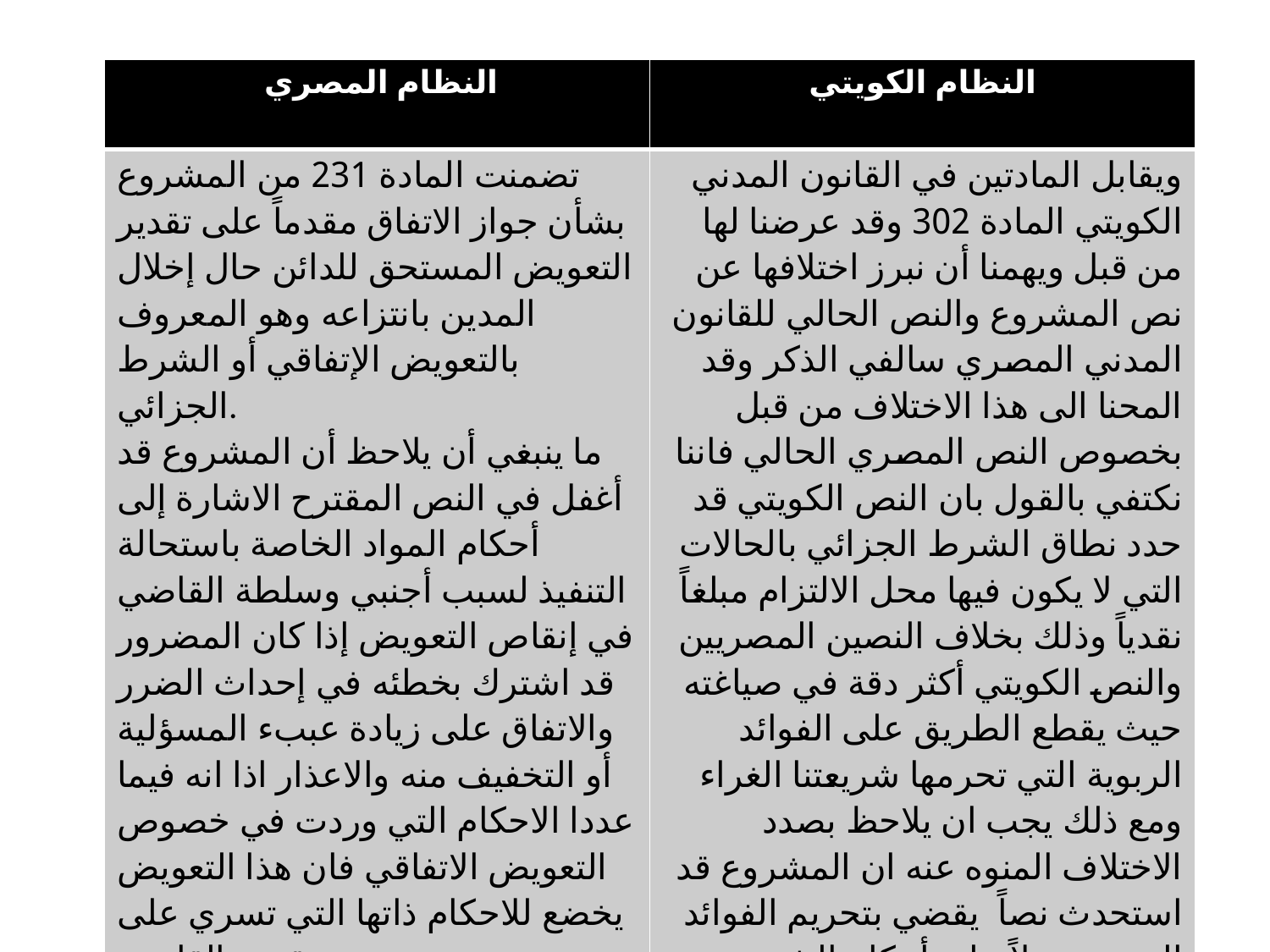

| النظام المصري | النظام الكويتي |
| --- | --- |
| تضمنت المادة 231 من المشروع بشأن جواز الاتفاق مقدماً على تقدير التعويض المستحق للدائن حال إخلال المدين بانتزاعه وهو المعروف بالتعويض الإتفاقي أو الشرط الجزائي. ما ينبغي أن يلاحظ أن المشروع قد أغفل في النص المقترح الاشارة إلى أحكام المواد الخاصة باستحالة التنفيذ لسبب أجنبي وسلطة القاضي في إنقاص التعويض إذا كان المضرور قد اشترك بخطئه في إحداث الضرر والاتفاق على زيادة عببء المسؤلية أو التخفيف منه والاعذار اذا انه فيما عددا الاحكام التي وردت في خصوص التعويض الاتفاقي فان هذا التعويض يخضع للاحكام ذاتها التي تسري على تعويض يقدره القاضي. | ويقابل المادتين في القانون المدني الكويتي المادة 302 وقد عرضنا لها من قبل ويهمنا أن نبرز اختلافها عن نص المشروع والنص الحالي للقانون المدني المصري سالفي الذكر وقد المحنا الى هذا الاختلاف من قبل بخصوص النص المصري الحالي فاننا نكتفي بالقول بان النص الكويتي قد حدد نطاق الشرط الجزائي بالحالات التي لا يكون فيها محل الالتزام مبلغاً نقدياً وذلك بخلاف النصين المصريين والنص الكويتي أكثر دقة في صياغته حيث يقطع الطريق على الفوائد الربوية التي تحرمها شريعتنا الغراء ومع ذلك يجب ان يلاحظ بصدد الاختلاف المنوه عنه ان المشروع قد استحدث نصاً يقضي بتحريم الفوائد الربوية نزولاً على أحكام الشريعة الإسلامية وهو نص المادة 234 وجاء على النحو التالي: |